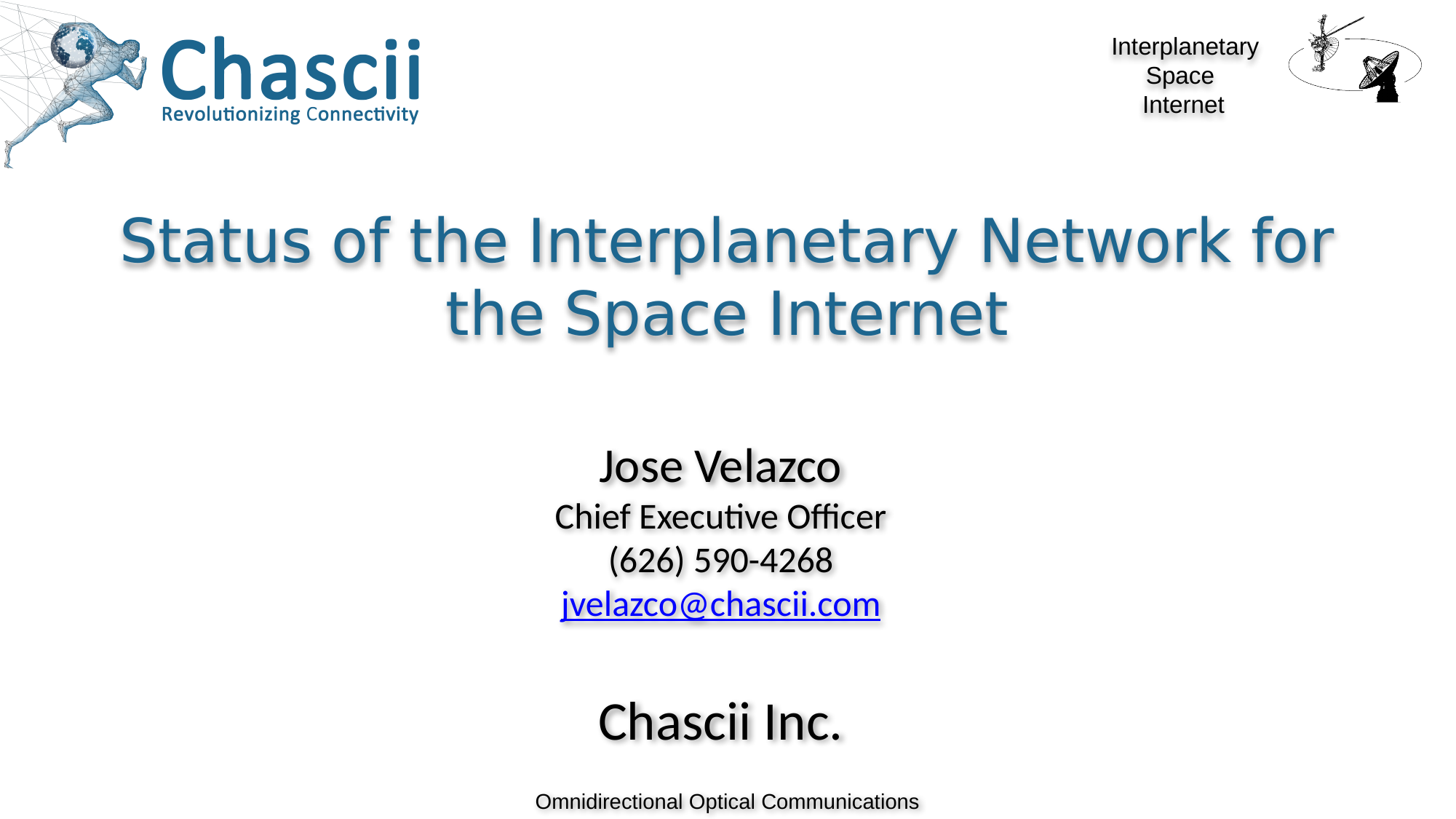

# Status of the Interplanetary Network for the Space Internet
Jose Velazco
Chief Executive Officer
(626) 590-4268
jvelazco@chascii.com

Chascii Inc.